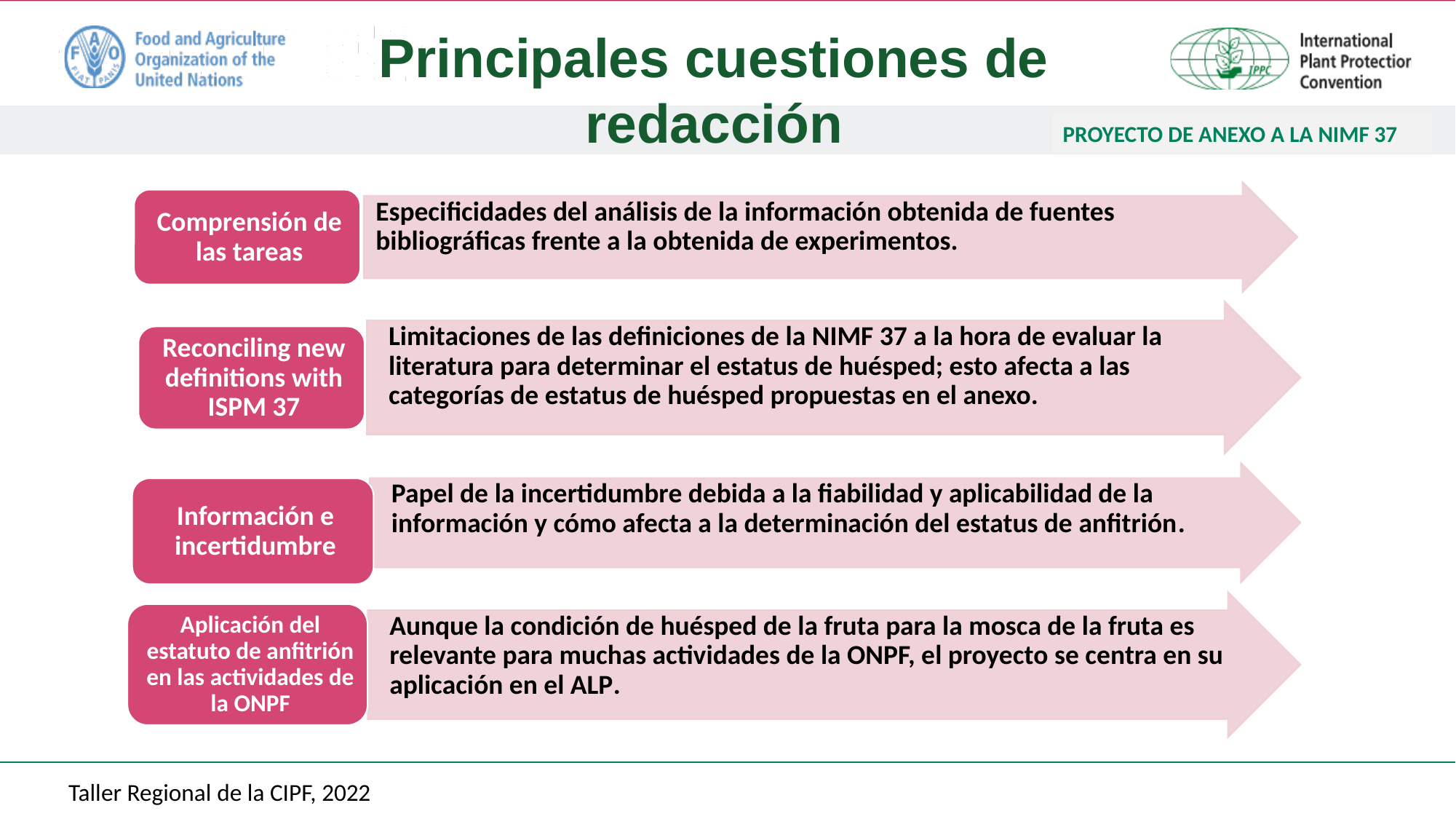

Principales cuestiones de redacción
PROYECTO DE ANEXO A LA NIMF 37
Especificidades del análisis de la información obtenida de fuentes bibliográficas frente a la obtenida de experimentos.
Comprensión de las tareas
	Limitaciones de las definiciones de la NIMF 37 a la hora de evaluar la literatura para determinar el estatus de huésped; esto afecta a las categorías de estatus de huésped propuestas en el anexo.
Reconciling new definitions with ISPM 37
	Papel de la incertidumbre debida a la fiabilidad y aplicabilidad de la información y cómo afecta a la determinación del estatus de anfitrión.
Información e incertidumbre
	Aunque la condición de huésped de la fruta para la mosca de la fruta es relevante para muchas actividades de la ONPF, el proyecto se centra en su aplicación en el ALP.
Aplicación del estatuto de anfitrión en las actividades de la ONPF
Taller Regional de la CIPF, 2022